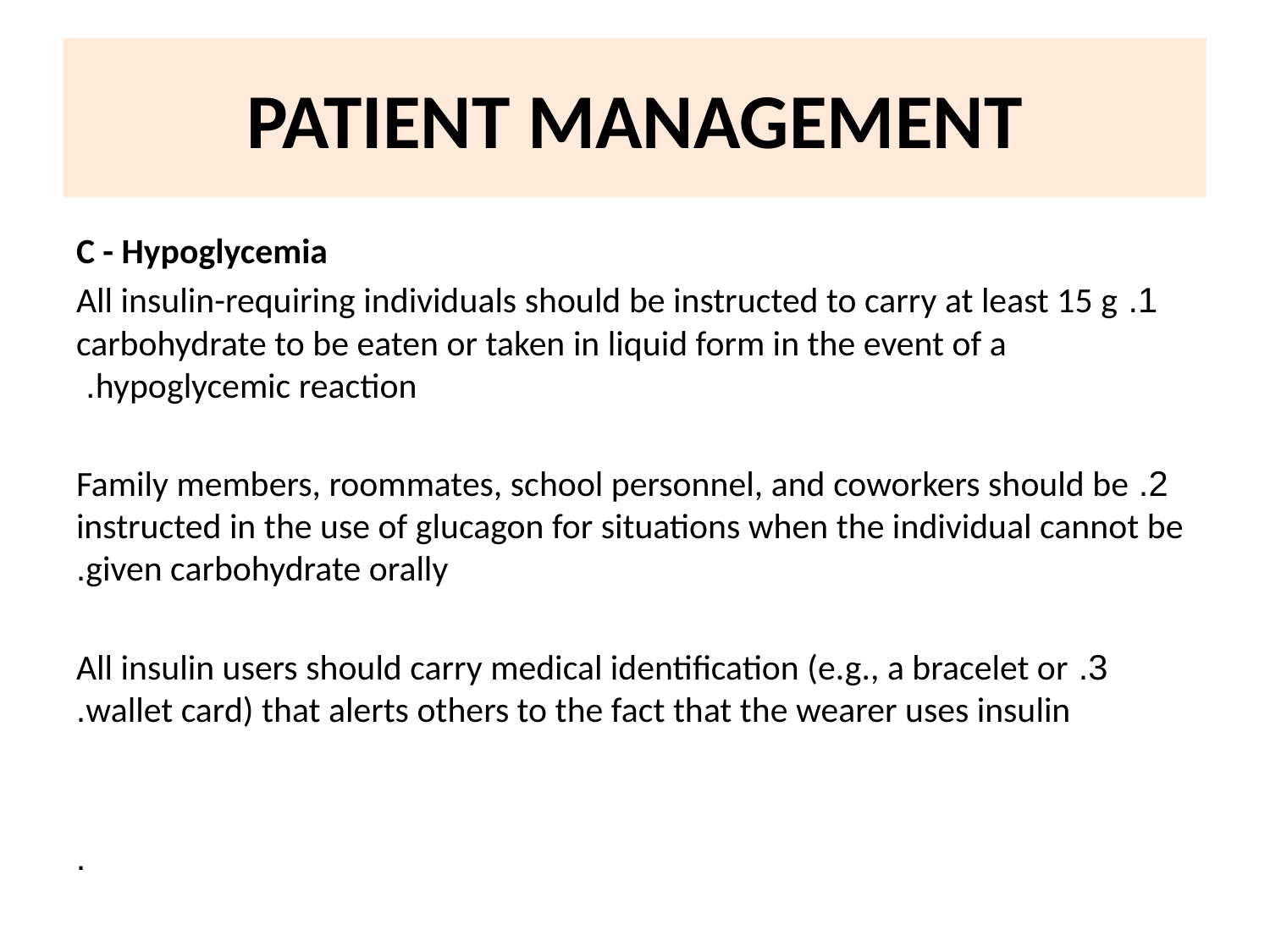

# PATIENT MANAGEMENT
C - Hypoglycemia
1. All insulin-requiring individuals should be instructed to carry at least 15 g carbohydrate to be eaten or taken in liquid form in the event of a hypoglycemic reaction.

2. Family members, roommates, school personnel, and coworkers should be instructed in the use of glucagon for situations when the individual cannot be given carbohydrate orally.

3. All insulin users should carry medical identification (e.g., a bracelet or wallet card) that alerts others to the fact that the wearer uses insulin.

.